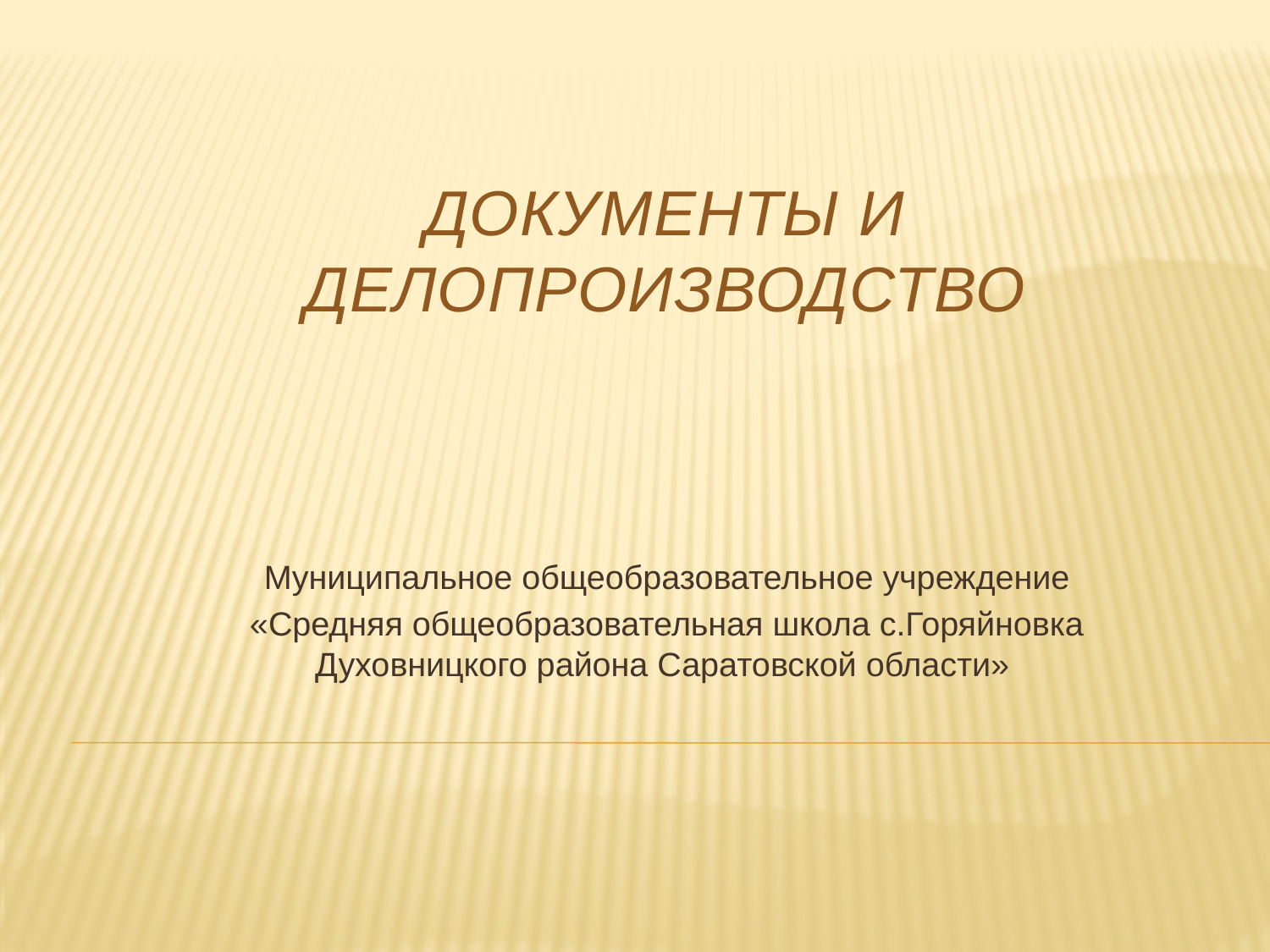

# Документы и делопроизводство
Муниципальное общеобразовательное учреждение
«Средняя общеобразовательная школа с.Горяйновка Духовницкого района Саратовской области»